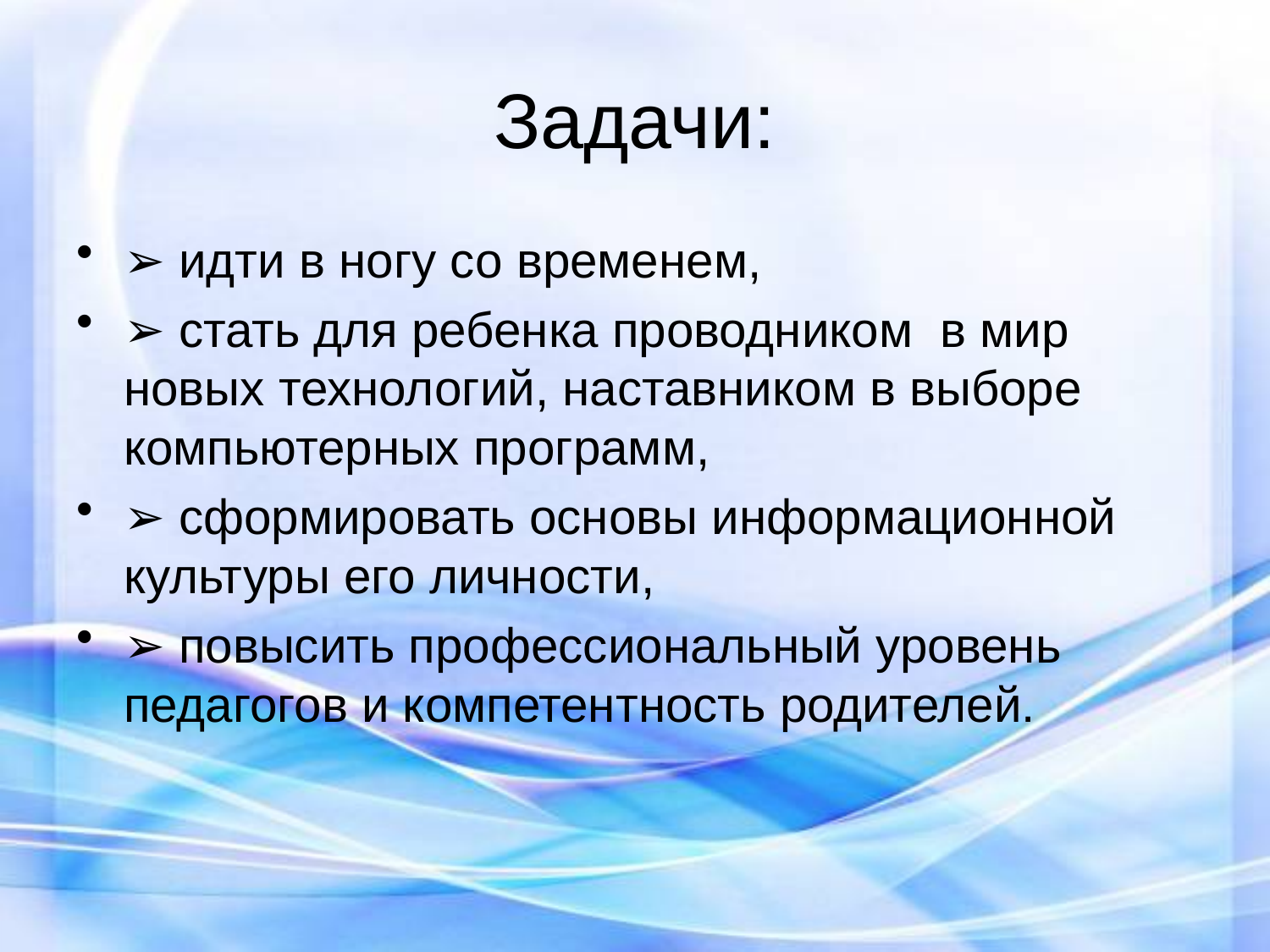

# Задачи:
➢ идти в ногу со временем,
➢ стать для ребенка проводником  в мир новых технологий, наставником в выборе  компьютерных программ,
➢ сформировать основы информационной культуры его личности,
➢ повысить профессиональный уровень педагогов и компетентность родителей.